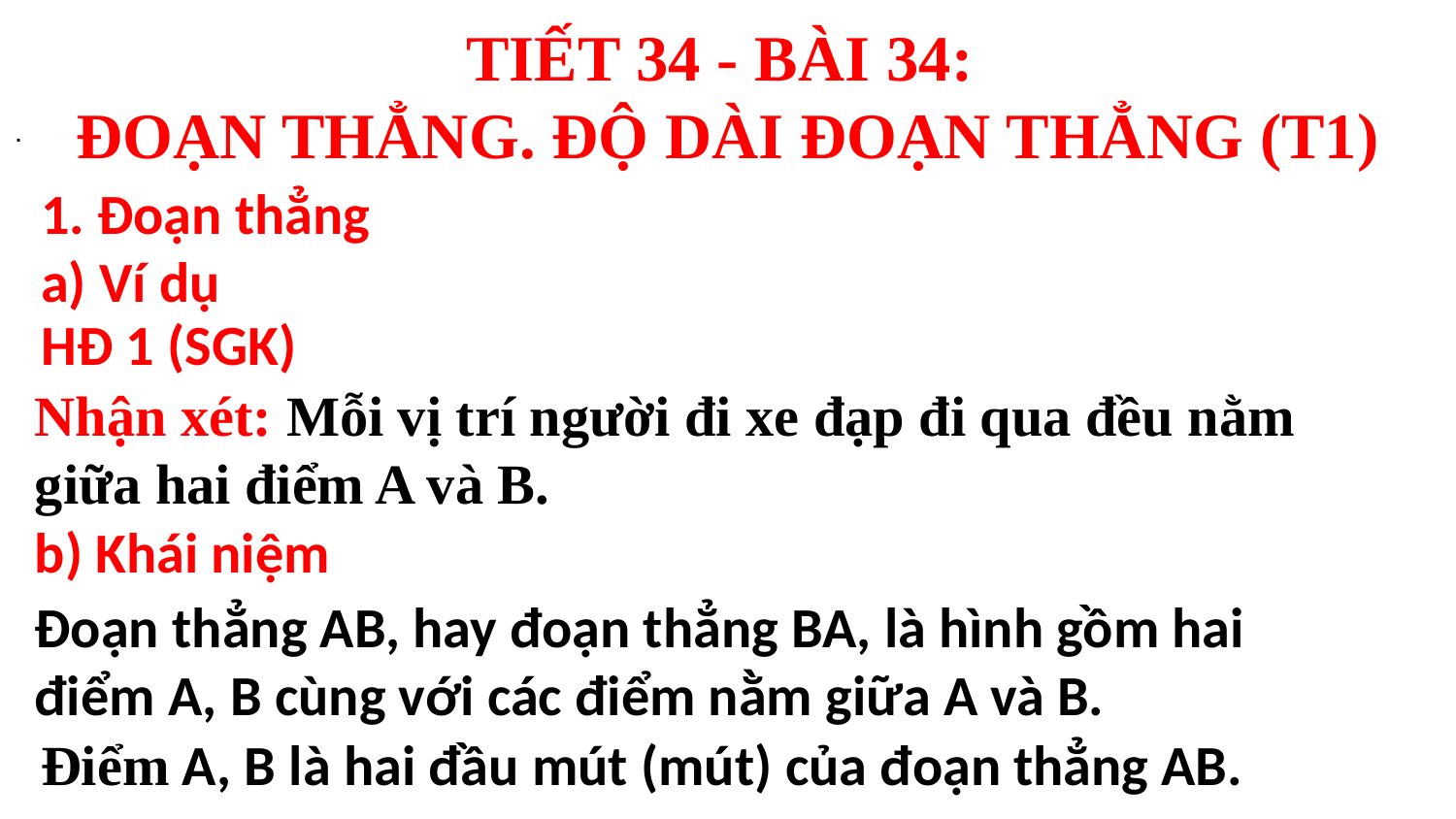

TIẾT 34 - BÀI 34:
ĐOẠN THẲNG. ĐỘ DÀI ĐOẠN THẲNG (T1)
.
1. Đoạn thẳng
a) Ví dụ
HĐ 1 (SGK)
Nhận xét: Mỗi vị trí người đi xe đạp đi qua đều nằm giữa hai điểm A và B.
b) Khái niệm
Đoạn thẳng AB, hay đoạn thẳng BA, là hình gồm hai điểm A, B cùng với các điểm nằm giữa A và B.
Điểm A, B là hai đầu mút (mút) của đoạn thẳng AB.